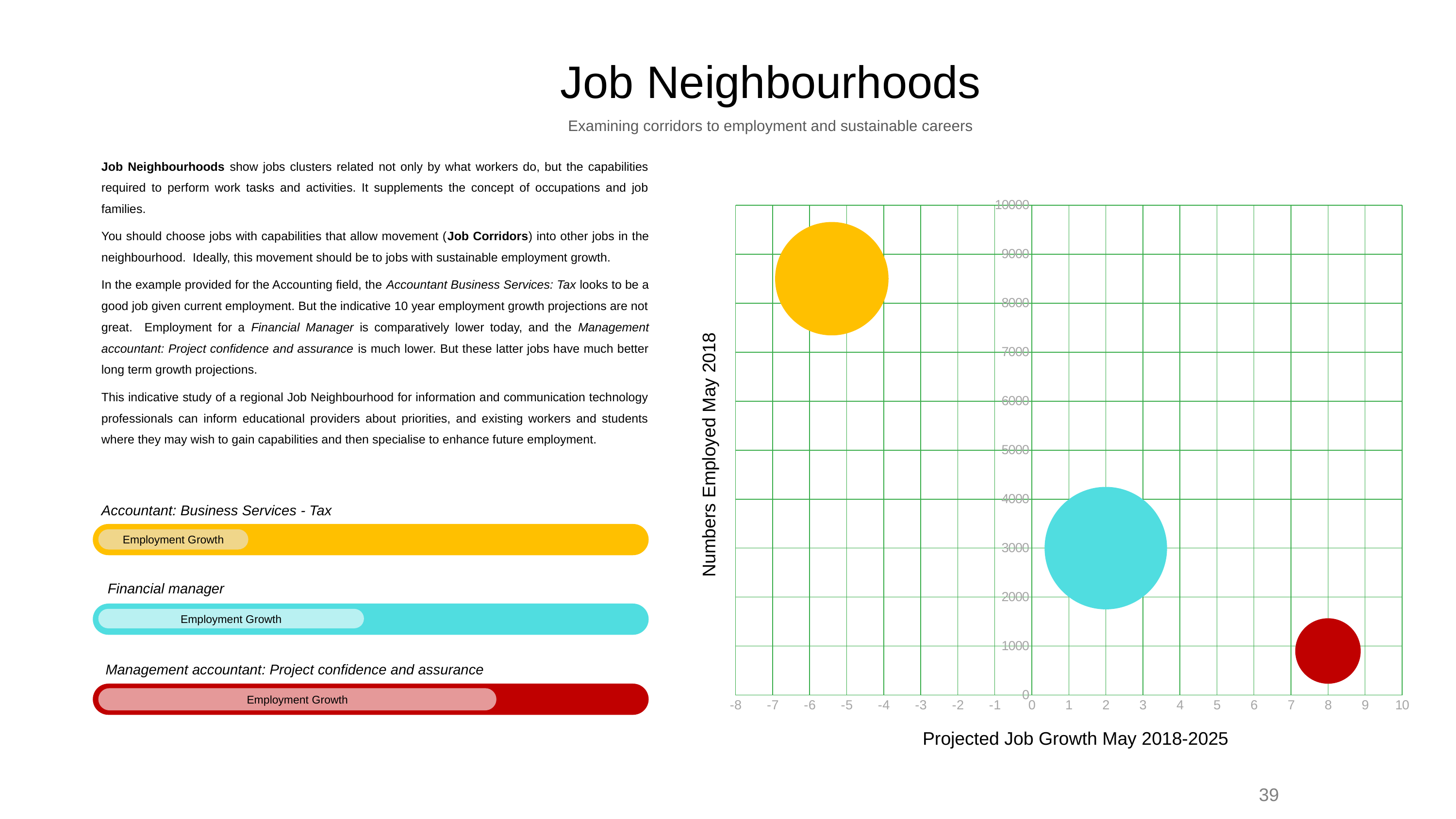

Job Neighbourhoods
Examining corridors to employment and sustainable careers
Job Neighbourhoods show jobs clusters related not only by what workers do, but the capabilities required to perform work tasks and activities. It supplements the concept of occupations and job families.
You should choose jobs with capabilities that allow movement (Job Corridors) into other jobs in the neighbourhood.  Ideally, this movement should be to jobs with sustainable employment growth.
In the example provided for the Accounting field, the Accountant Business Services: Tax looks to be a good job given current employment. But the indicative 10 year employment growth projections are not great.  Employment for a Financial Manager is comparatively lower today, and the Management accountant: Project confidence and assurance is much lower. But these latter jobs have much better long term growth projections.
This indicative study of a regional Job Neighbourhood for information and communication technology professionals can inform educational providers about priorities, and existing workers and students where they may wish to gain capabilities and then specialise to enhance future employment.

### Chart

| Category | Value Y |
|---|---|
Numbers Employed May 2018
Accountant: Business Services - Tax

Employment Growth
Financial manager

Employment Growth
Management accountant: Project confidence and assurance

Employment Growth
Projected Job Growth May 2018-2025